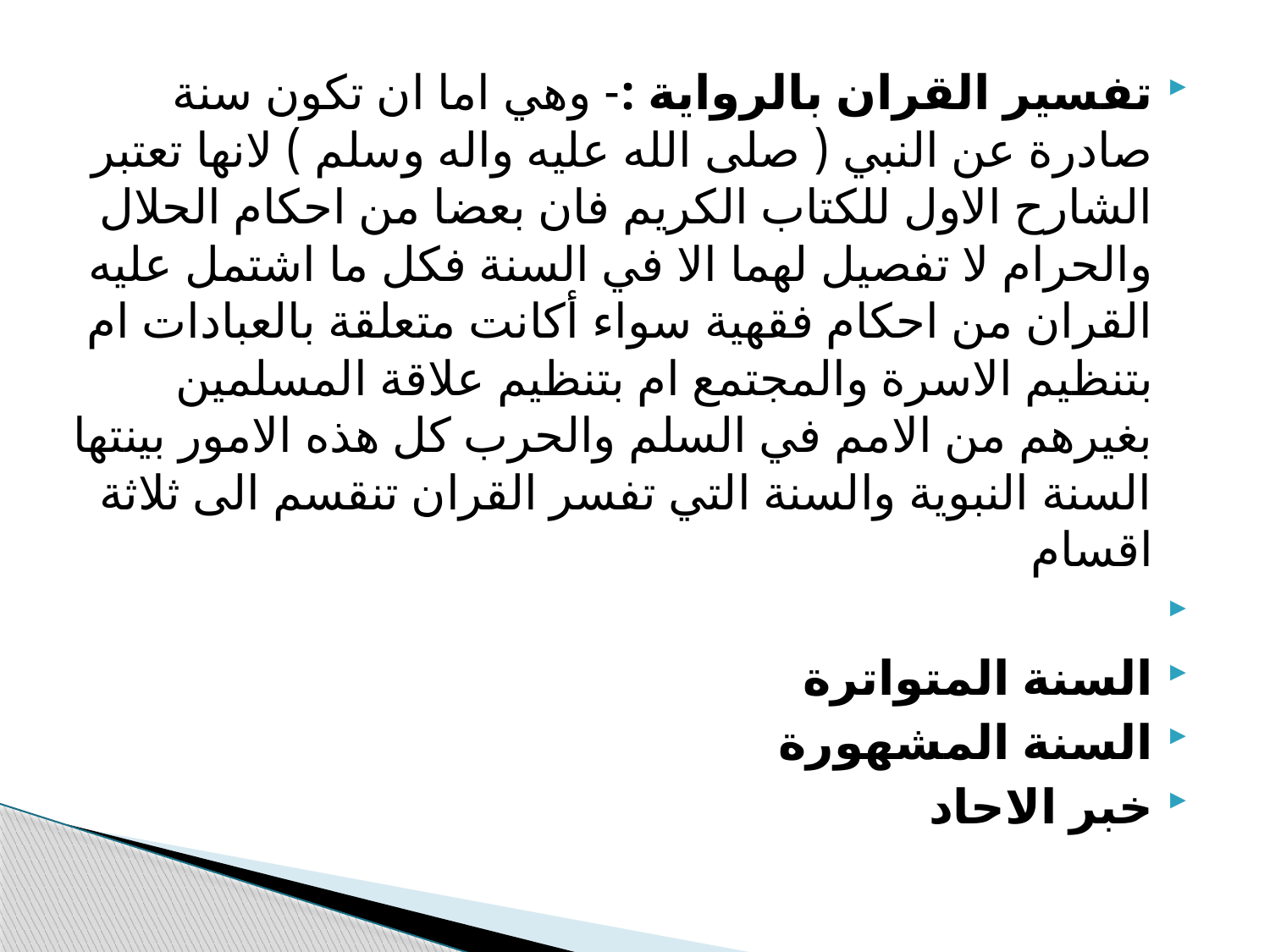

تفسير القران بالرواية :- وهي اما ان تكون سنة صادرة عن النبي ( صلى الله عليه واله وسلم ) لانها تعتبر الشارح الاول للكتاب الكريم فان بعضا من احكام الحلال والحرام لا تفصيل لهما الا في السنة فكل ما اشتمل عليه القران من احكام فقهية سواء أكانت متعلقة بالعبادات ام بتنظيم الاسرة والمجتمع ام بتنظيم علاقة المسلمين بغيرهم من الامم في السلم والحرب كل هذه الامور بينتها السنة النبوية والسنة التي تفسر القران تنقسم الى ثلاثة اقسام

السنة المتواترة
السنة المشهورة
خبر الاحاد